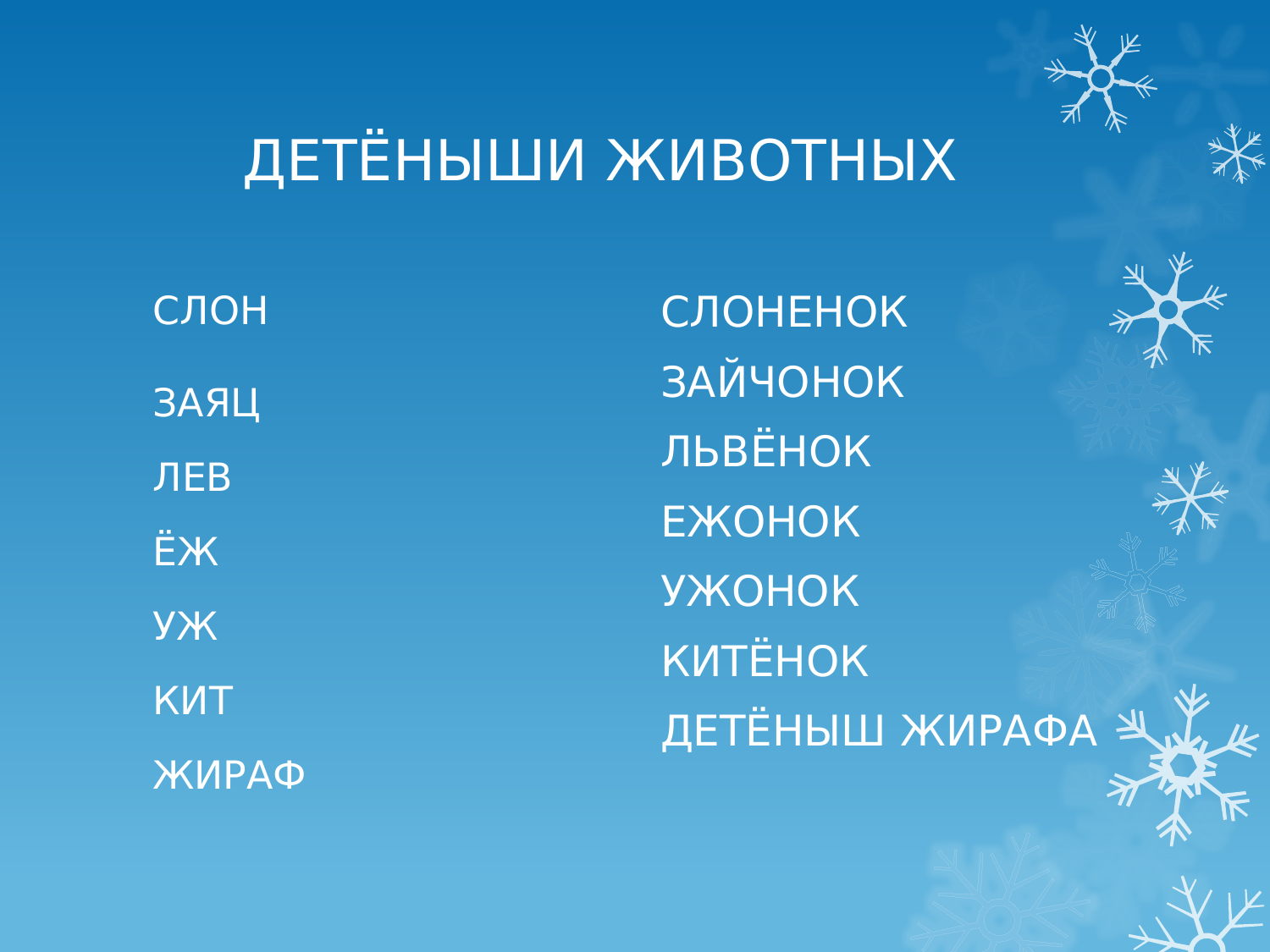

# ДЕТЁНЫШИ ЖИВОТНЫХ
СЛОНЕНОК
ЗАЙЧОНОК
ЛЬВЁНОК
ЕЖОНОК
УЖОНОК
КИТЁНОК
ДЕТЁНЫШ ЖИРАФА
СЛОН
ЗАЯЦ
ЛЕВ
ЁЖ
УЖ
КИТ
ЖИРАФ